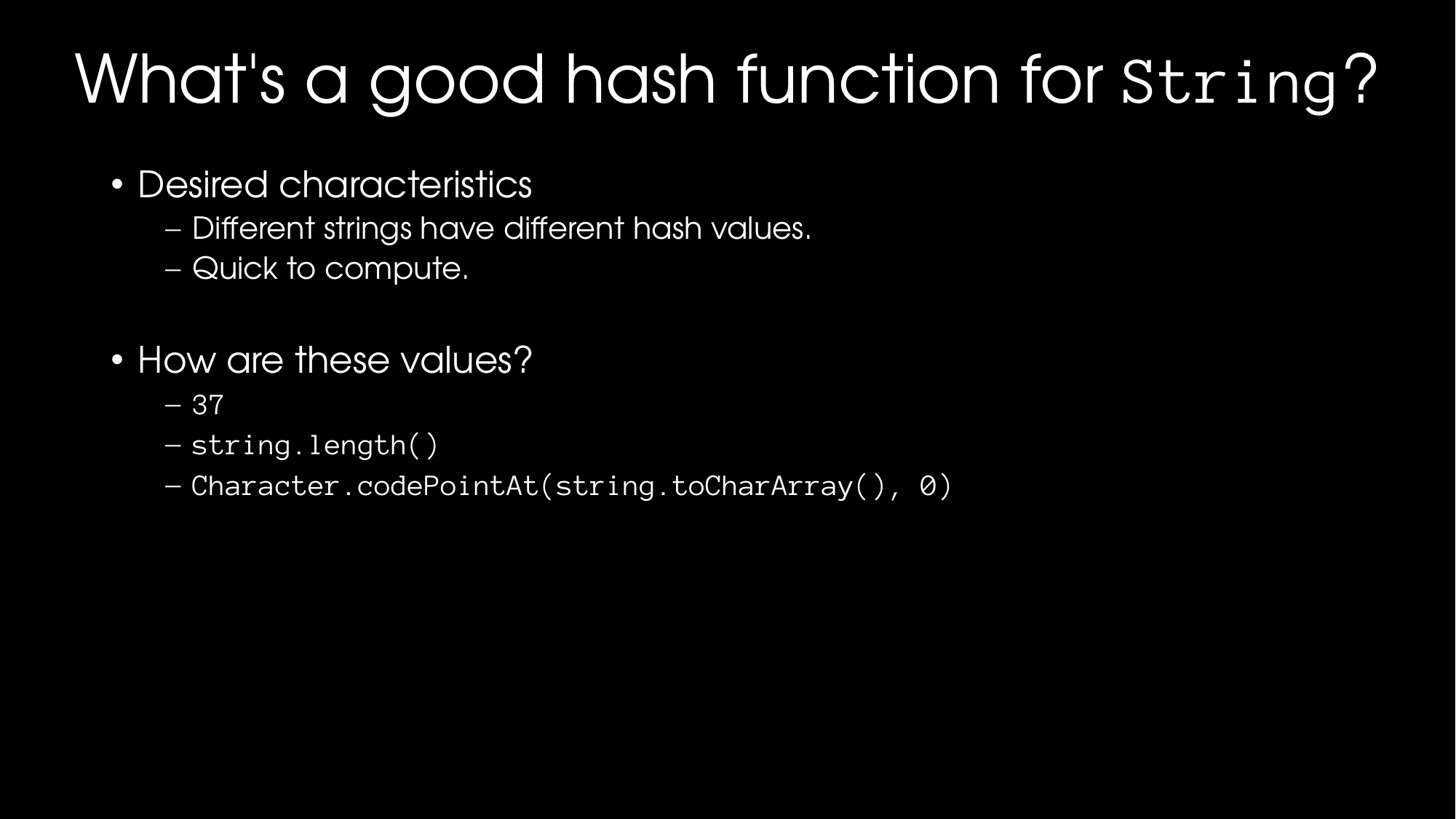

# What's a good hash function for String?
Desired characteristics
Different strings have different hash values.
Quick to compute.

How are these values?
37
string.length()
Character.codePointAt(string.toCharArray(), 0)